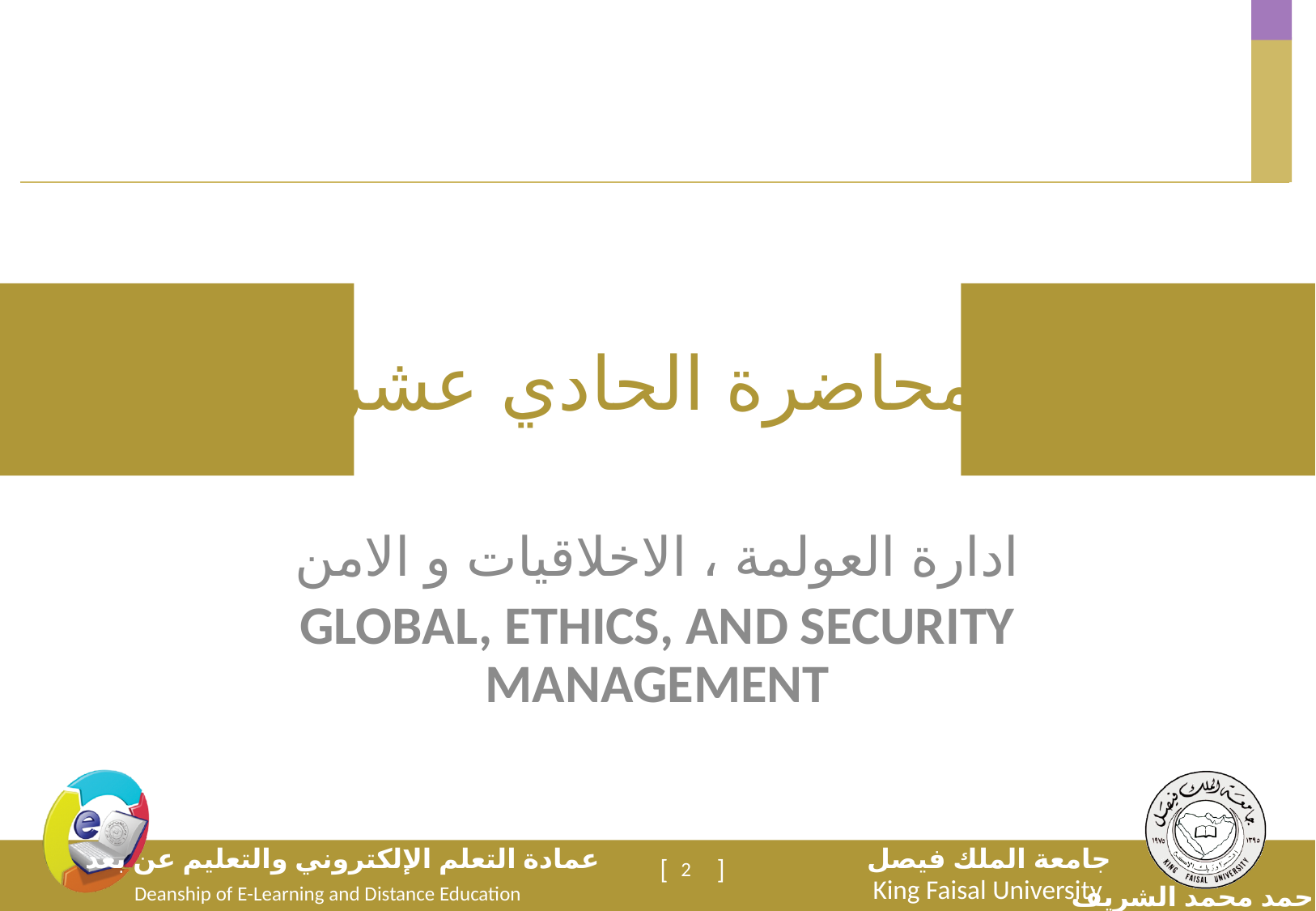

# المحاضرة الحادي عشرة
ادارة العولمة ، الاخلاقيات و الامن
GLOBAL, ETHICS, AND SECURITY MANAGEMENT
2